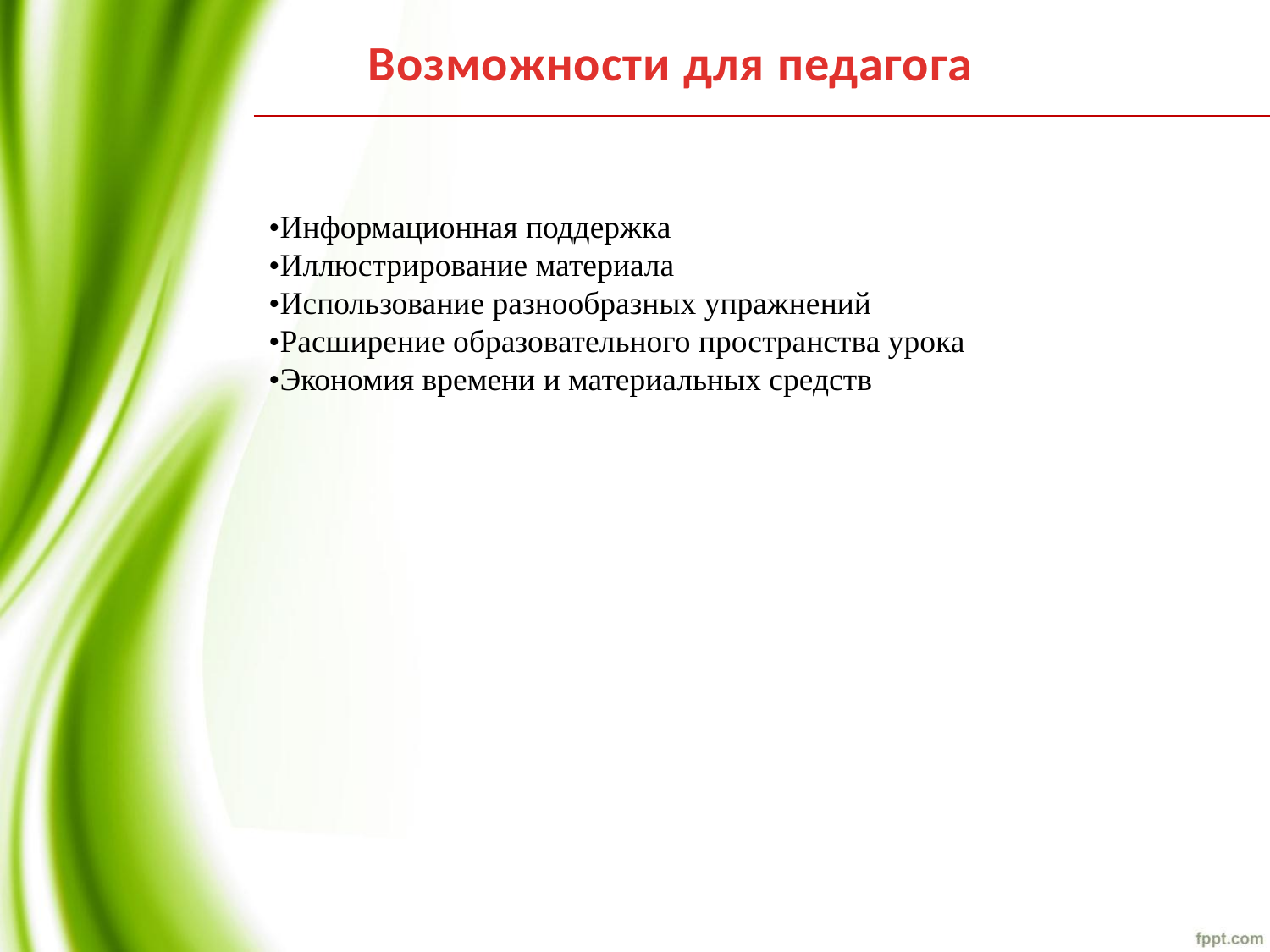

Возможности для педагога
•Информационная поддержка
•Иллюстрирование материала
•Использование разнообразных упражнений
•Расширение образовательного пространства урока
•Экономия времени и материальных средств